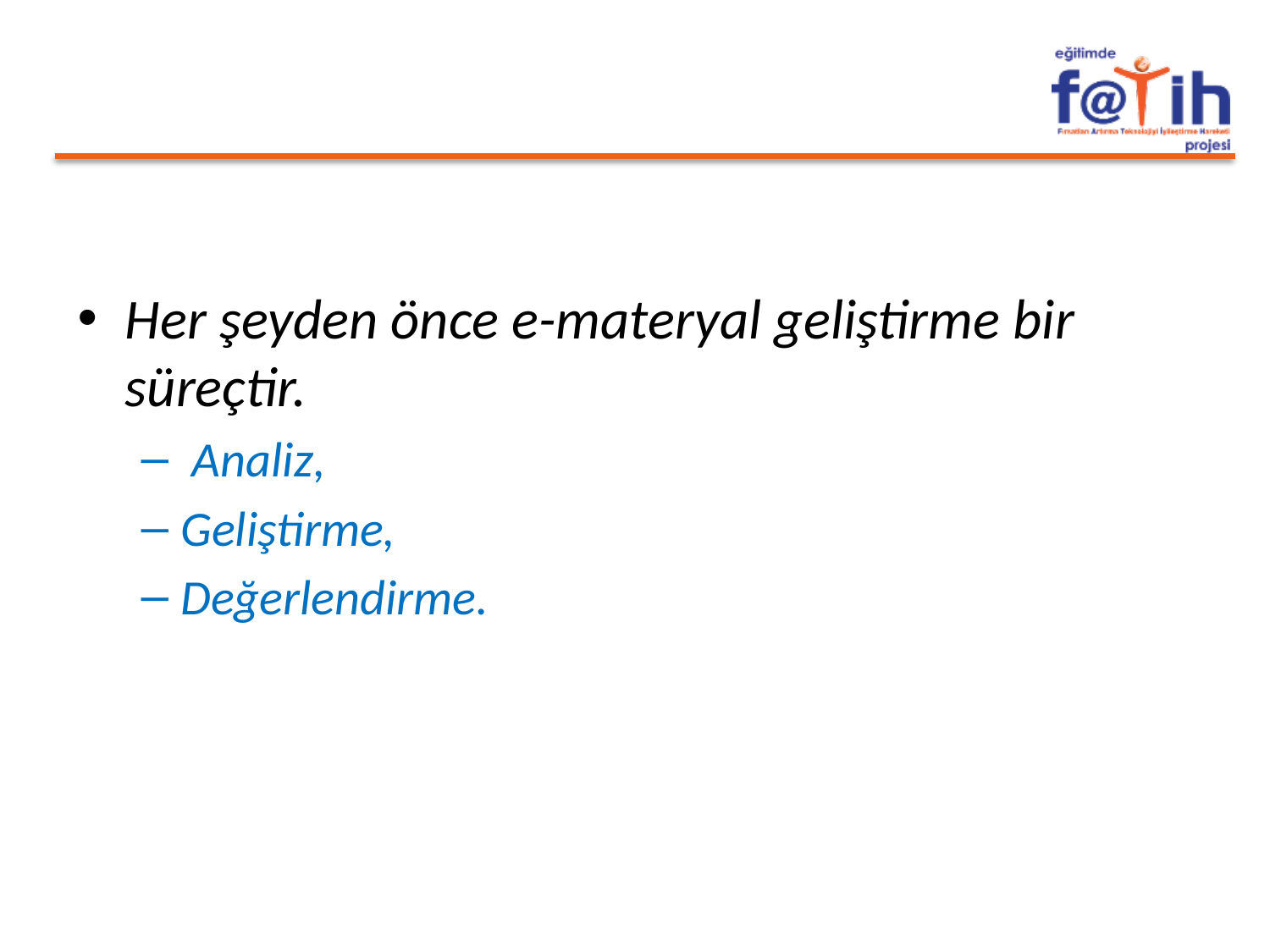

#
Her şeyden önce e-materyal geliştirme bir süreçtir.
 Analiz,
Geliştirme,
Değerlendirme.